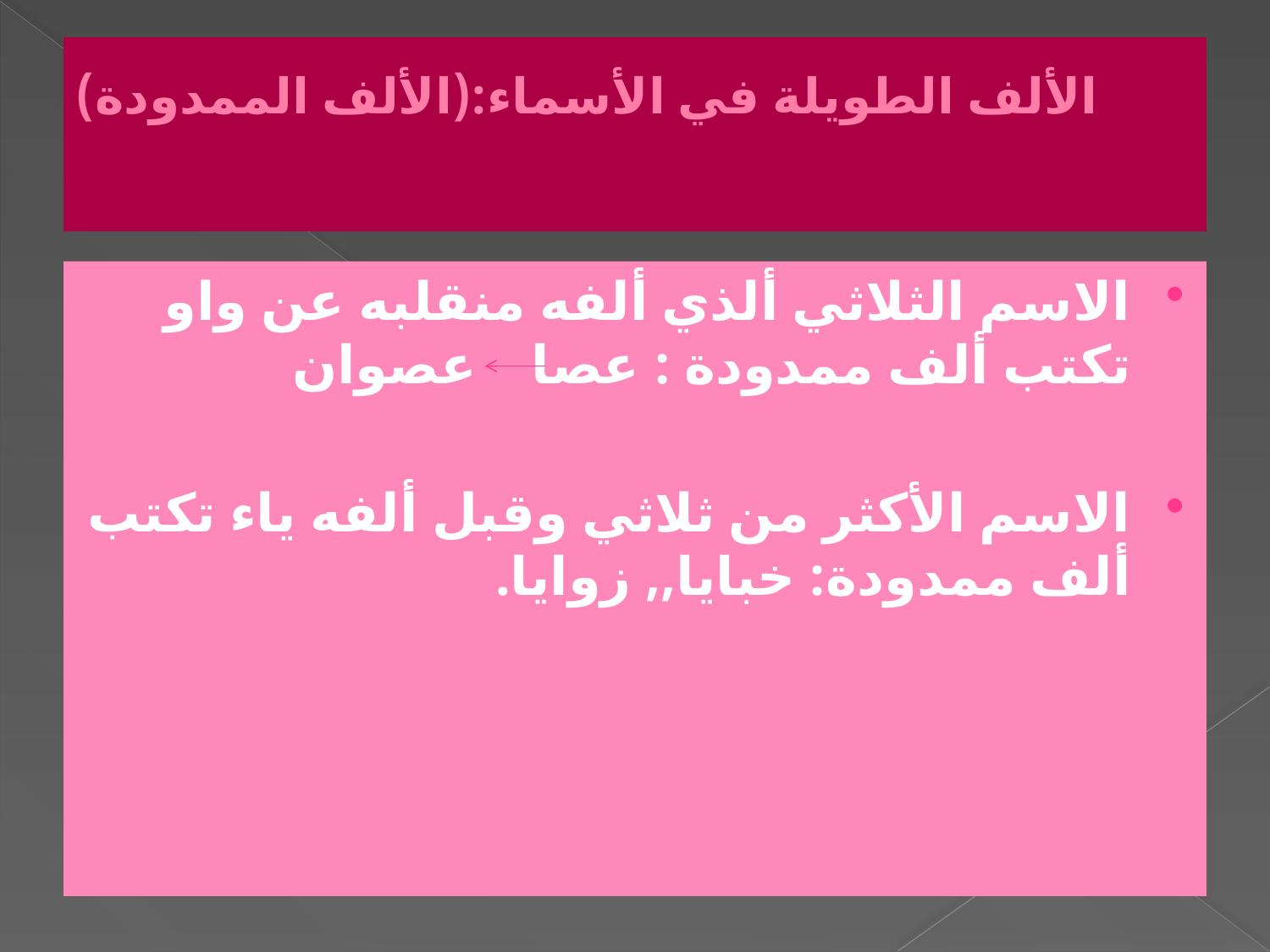

# الألف الطويلة في الأسماء:(الألف الممدودة)
الاسم الثلاثي ألذي ألفه منقلبه عن واو تكتب ألف ممدودة : عصا    عصوان

الاسم الأكثر من ثلاثي وقبل ألفه ياء تكتب ألف ممدودة: خبايا,, زوايا.